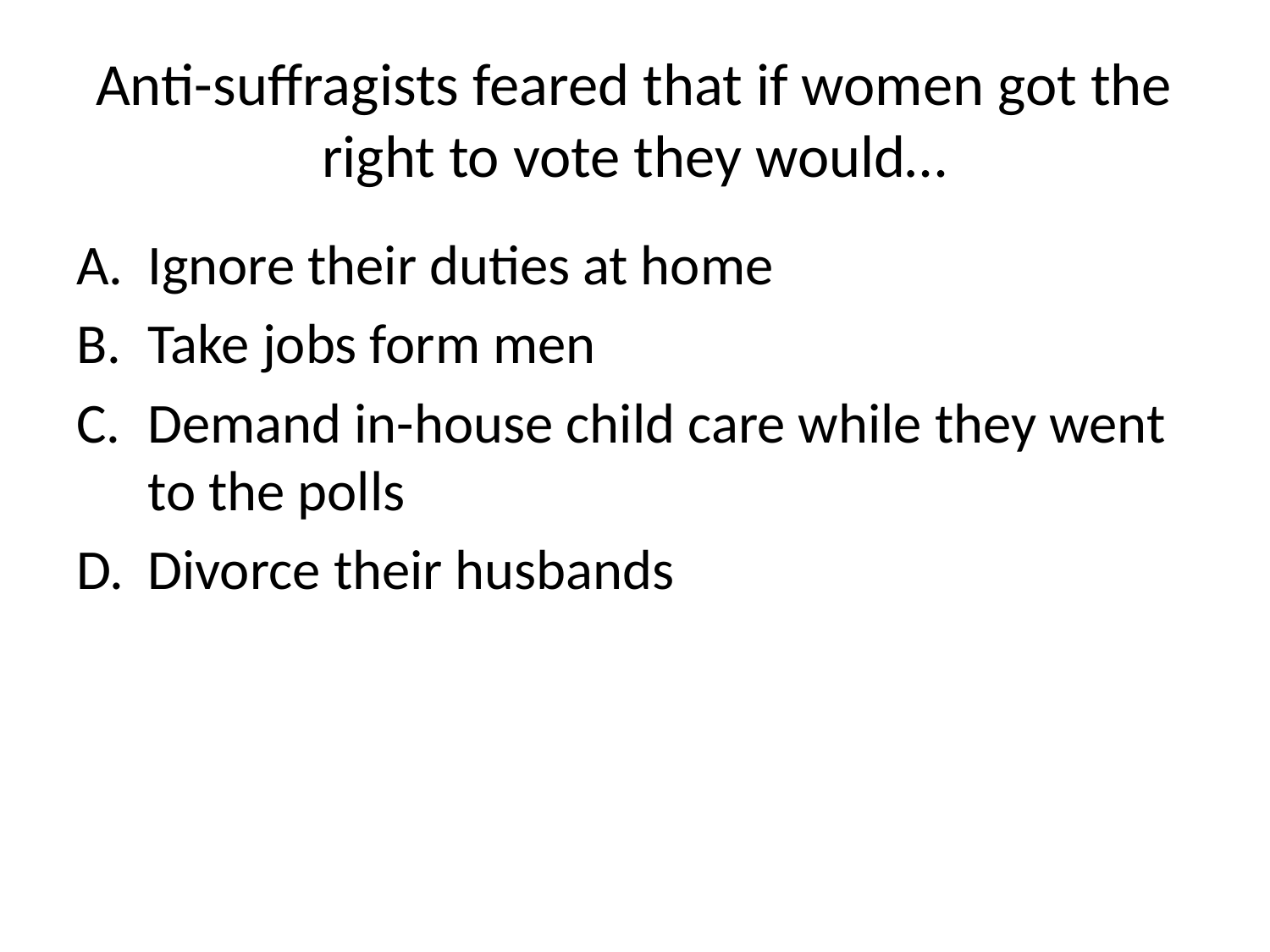

# Anti-suffragists feared that if women got the right to vote they would…
Ignore their duties at home
Take jobs form men
Demand in-house child care while they went to the polls
Divorce their husbands